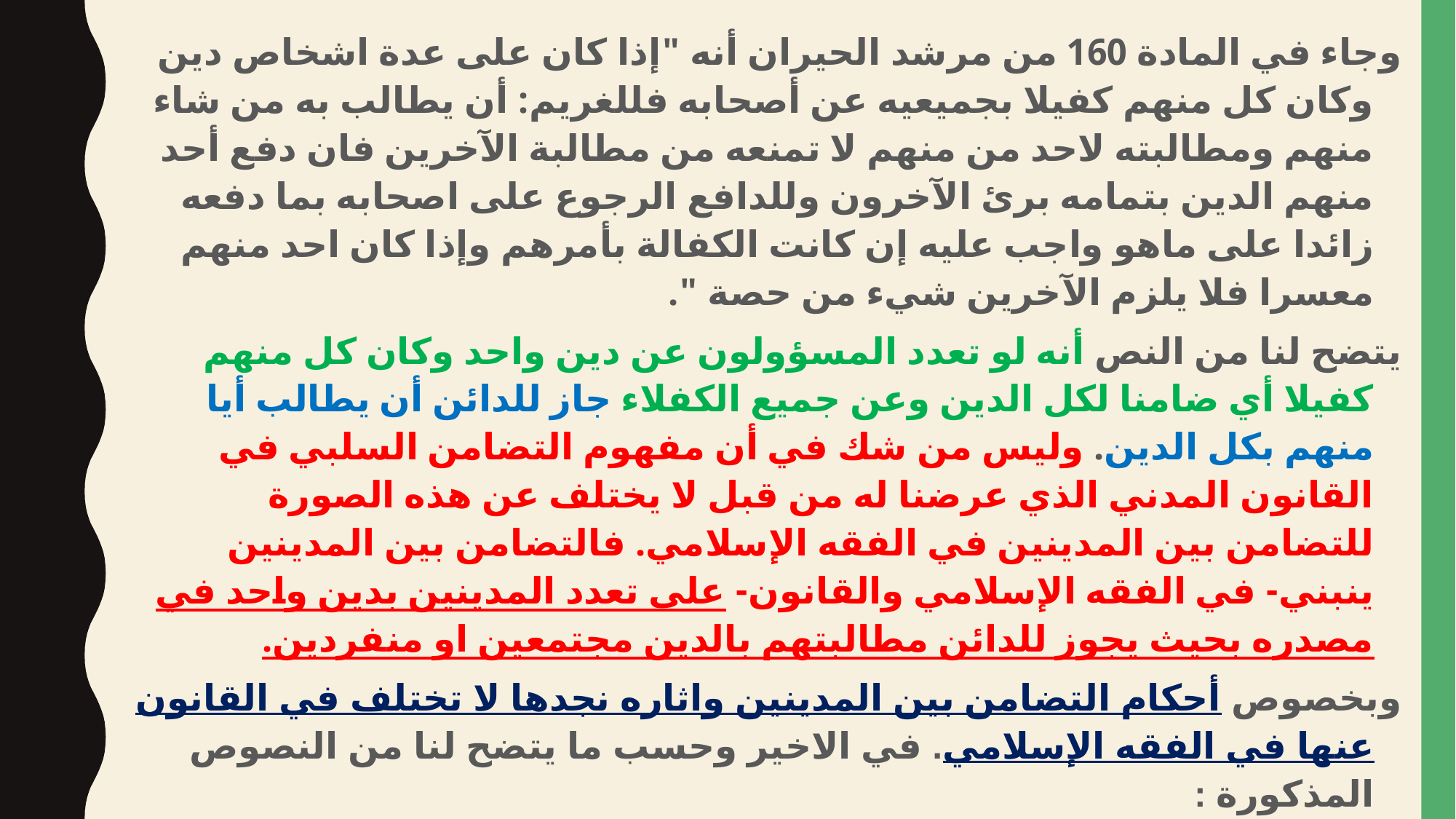

وجاء في المادة 160 من مرشد الحيران أنه "إذا كان على عدة اشخاص دين وكان كل منهم كفيلا بجميعيه عن أصحابه فللغريم: أن يطالب به من شاء منهم ومطالبته لاحد من منهم لا تمنعه من مطالبة الآخرين فان دفع أحد منهم الدين بتمامه برئ الآخرون وللدافع الرجوع على اصحابه بما دفعه زائدا على ماهو واجب عليه إن كانت الكفالة بأمرهم وإذا كان احد منهم معسرا فلا يلزم الآخرين شيء من حصة ".
يتضح لنا من النص أنه لو تعدد المسؤولون عن دين واحد وكان كل منهم كفيلا أي ضامنا لكل الدين وعن جميع الكفلاء جاز للدائن أن يطالب أيا منهم بكل الدين. وليس من شك في أن مفهوم التضامن السلبي في القانون المدني الذي عرضنا له من قبل لا يختلف عن هذه الصورة للتضامن بين المدينين في الفقه الإسلامي. فالتضامن بين المدينين ينبني- في الفقه الإسلامي والقانون- على تعدد المدينين بدين واحد في مصدره بحيث يجوز للدائن مطالبتهم بالدين مجتمعين او منفردين.
وبخصوص أحكام التضامن بين المدينين واثاره نجدها لا تختلف في القانون عنها في الفقه الإسلامي. في الاخير وحسب ما يتضح لنا من النصوص المذكورة :
-- يجوز للدائن ان يطالب بالدين كل المدينين مجتمعين او يطالبهم على سبيل الأفراد.
-- وإذا أوفى أحد منهم بكل الدين كان له حق الرجوع على باقي المدينين كل بقدر حصته.
--  ليس هذا فحسب بل إن المدين الذي اوفى على هذا الوجه يتقيد في رجوعه بنصيبه في حصة من اعسر من المدينين.